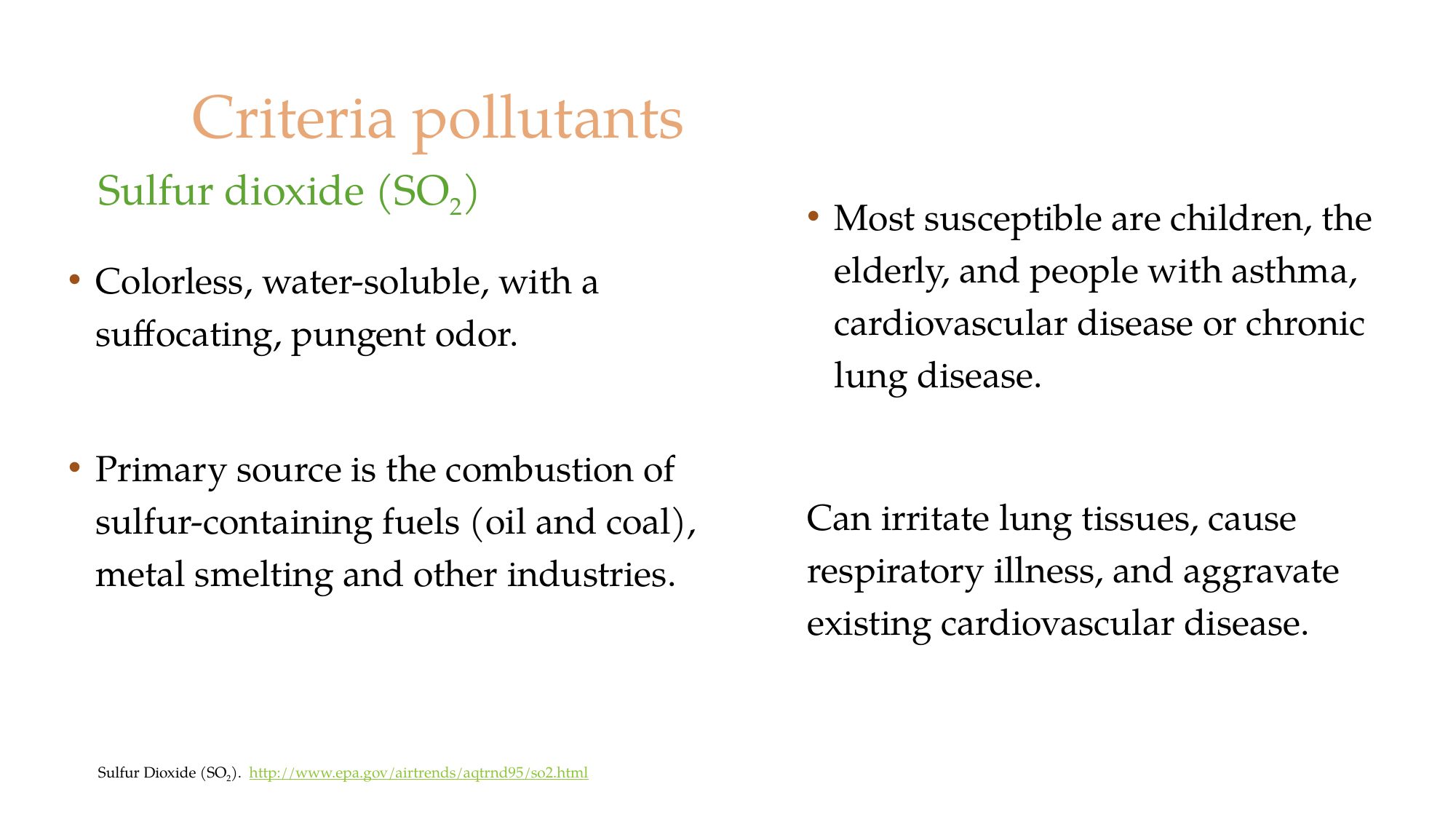

Dr. IEcheverry, CAMS, KSU, 2nd3637
# Criteria pollutants
19
Sulfur dioxide (SO2)
Most susceptible are children, the elderly, and people with asthma, cardiovascular disease or chronic lung disease.

Can irritate lung tissues, cause respiratory illness, and aggravate existing cardiovascular disease.

Colorless, water-soluble, with a suffocating, pungent odor.

Primary source is the combustion of sulfur-containing fuels (oil and coal), metal smelting and other industries.
Sulfur Dioxide (SO2).  http://www.epa.gov/airtrends/aqtrnd95/so2.html